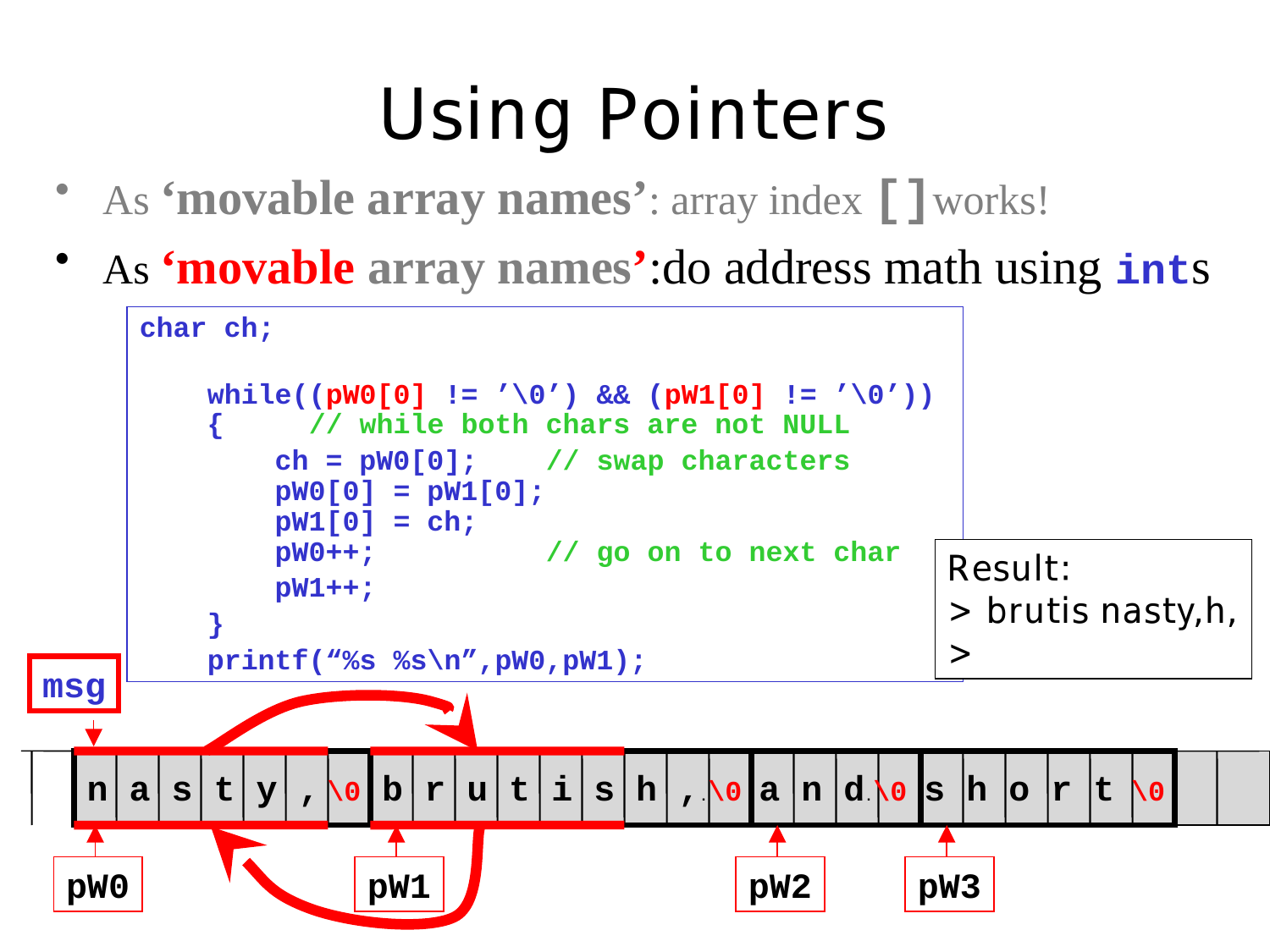

# Using Pointers
As ‘movable array names’: array index []works!
As ‘movable array names’:do address math using ints
char ch;
    while((pW0[0] != ’\0’) && (pW1[0] != ’\0’))
    {     // while both chars are not NULL
        ch = pW0[0];    // swap characters
        pW0[0] = pW1[0];
        pW1[0] = ch;
        pW0++;          // go on to next char
        pW1++;
    }
    printf(“%s %s\n”,pW0,pW1);
Result:
> brutis nasty,h,
>
msg

n a s t y , \0 b r u t i s h ,.\0 a n d.\0 s h o r t  \0

pW0

pW1

pW2

pW3